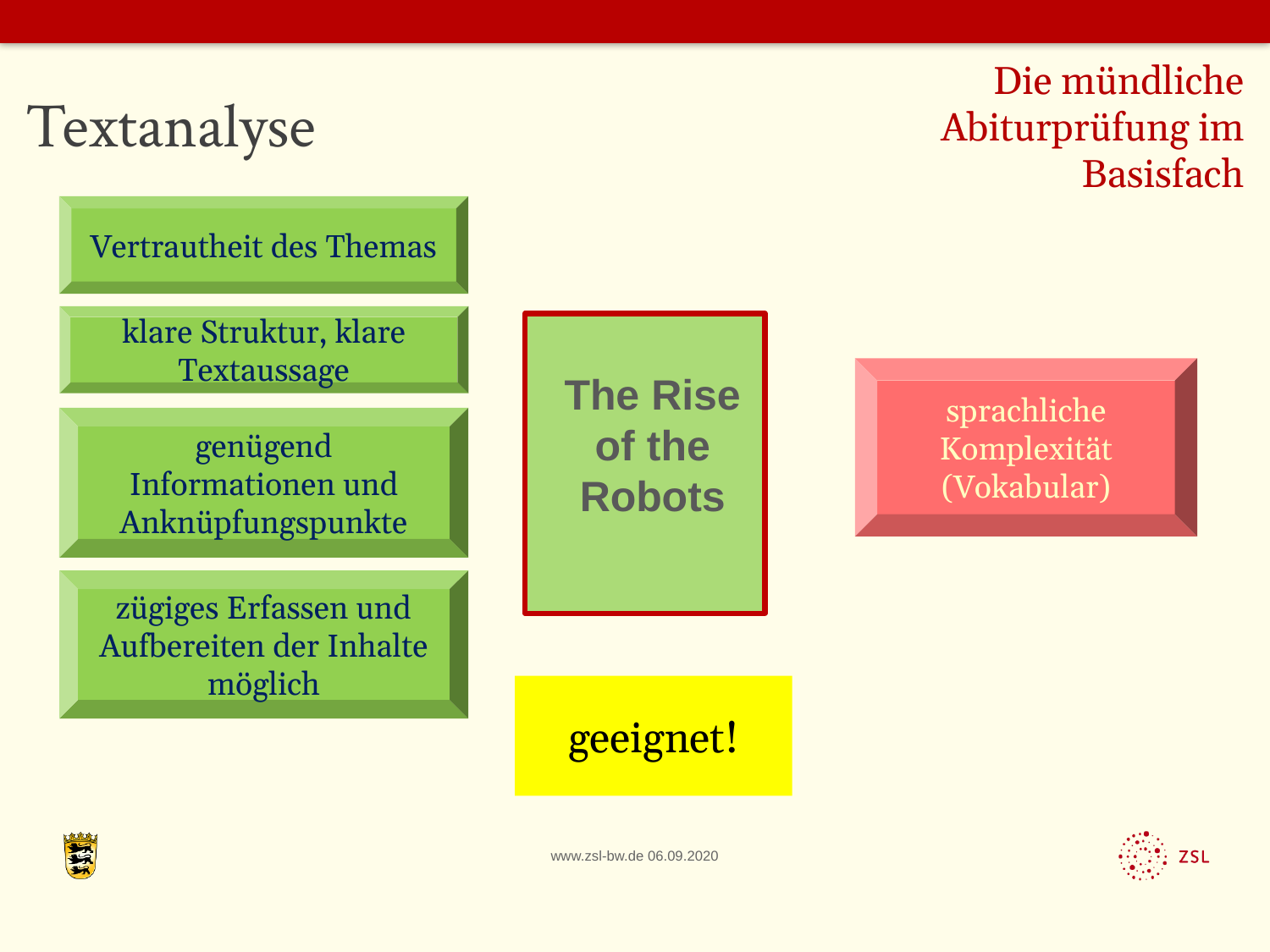

Die mündliche Abiturprüfung im Basisfach
# Textanalyse
Vertrautheit des Themas
klare Struktur, klare Textaussage

The Rise of the Robots
sprachliche Komplexität (Vokabular)
genügend Informationen und Anknüpfungspunkte
zügiges Erfassen und Aufbereiten der Inhalte möglich
geeignet!